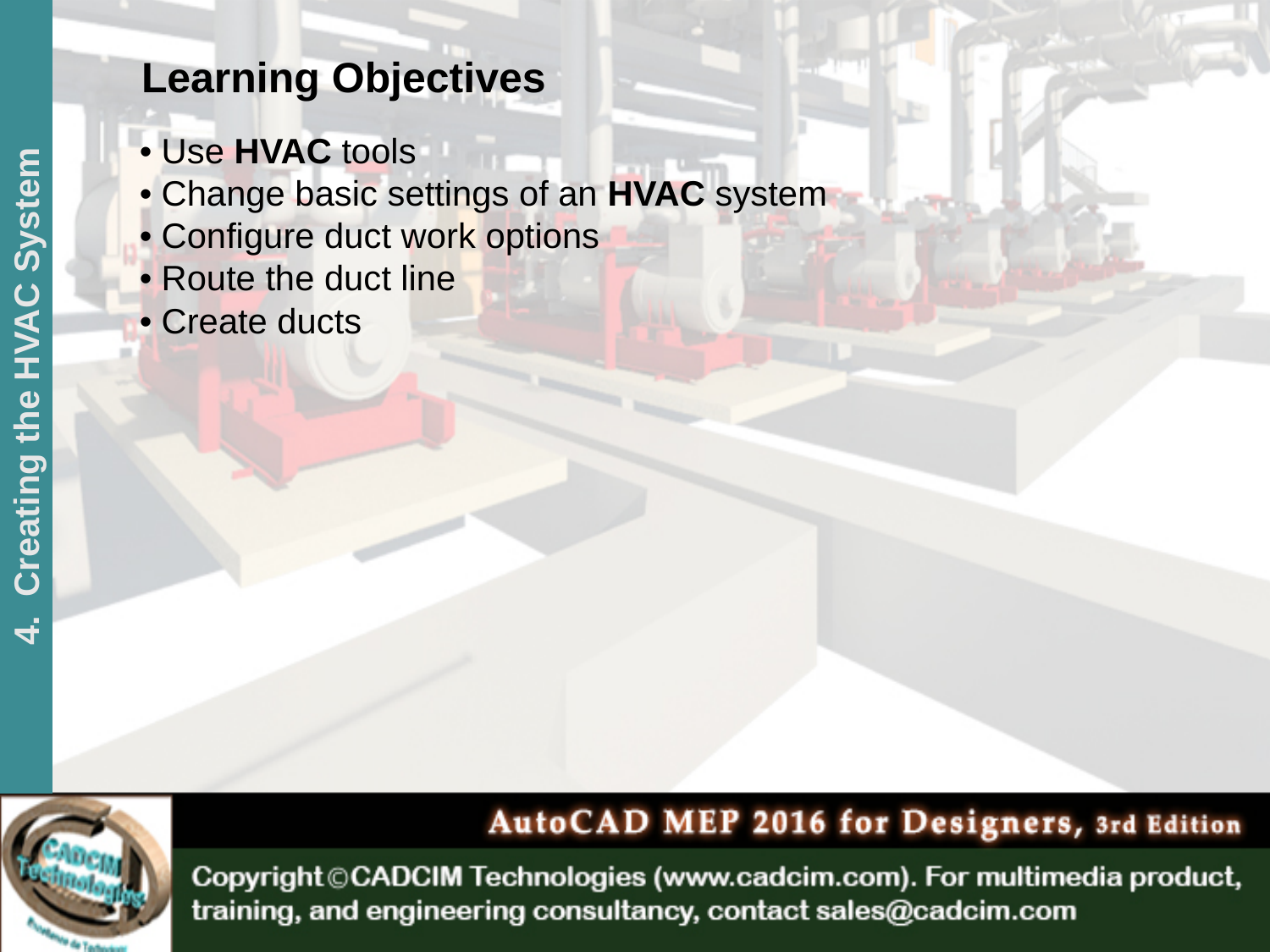

Learning Objectives
• Use HVAC tools
• Change basic settings of an HVAC system
• Configure duct work options
• Route the duct line
• Create ducts